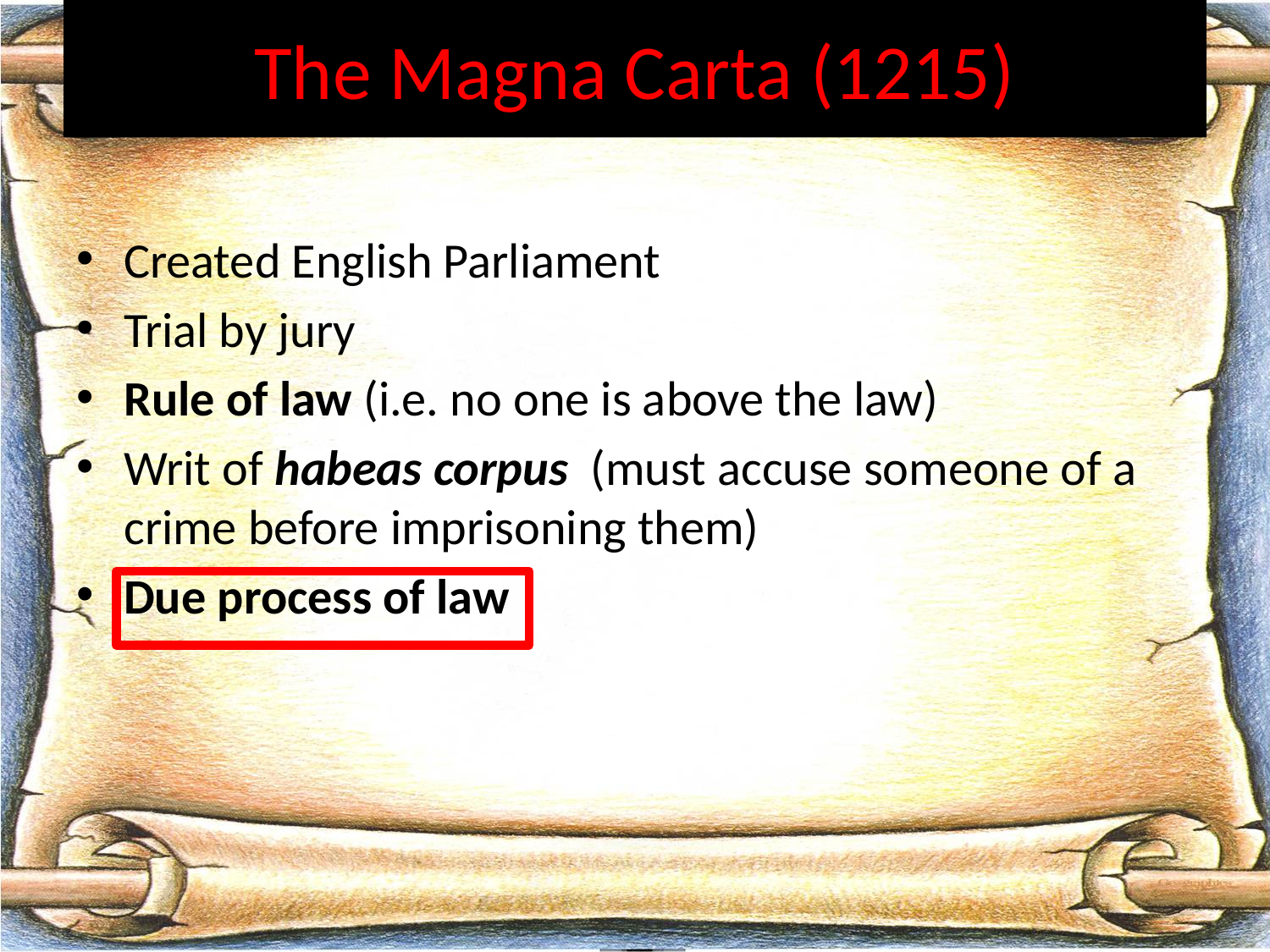

# The Magna Carta (1215)
Created English Parliament
Trial by jury
Rule of law (i.e. no one is above the law)
Writ of habeas corpus  (must accuse someone of a crime before imprisoning them)
Due process of law